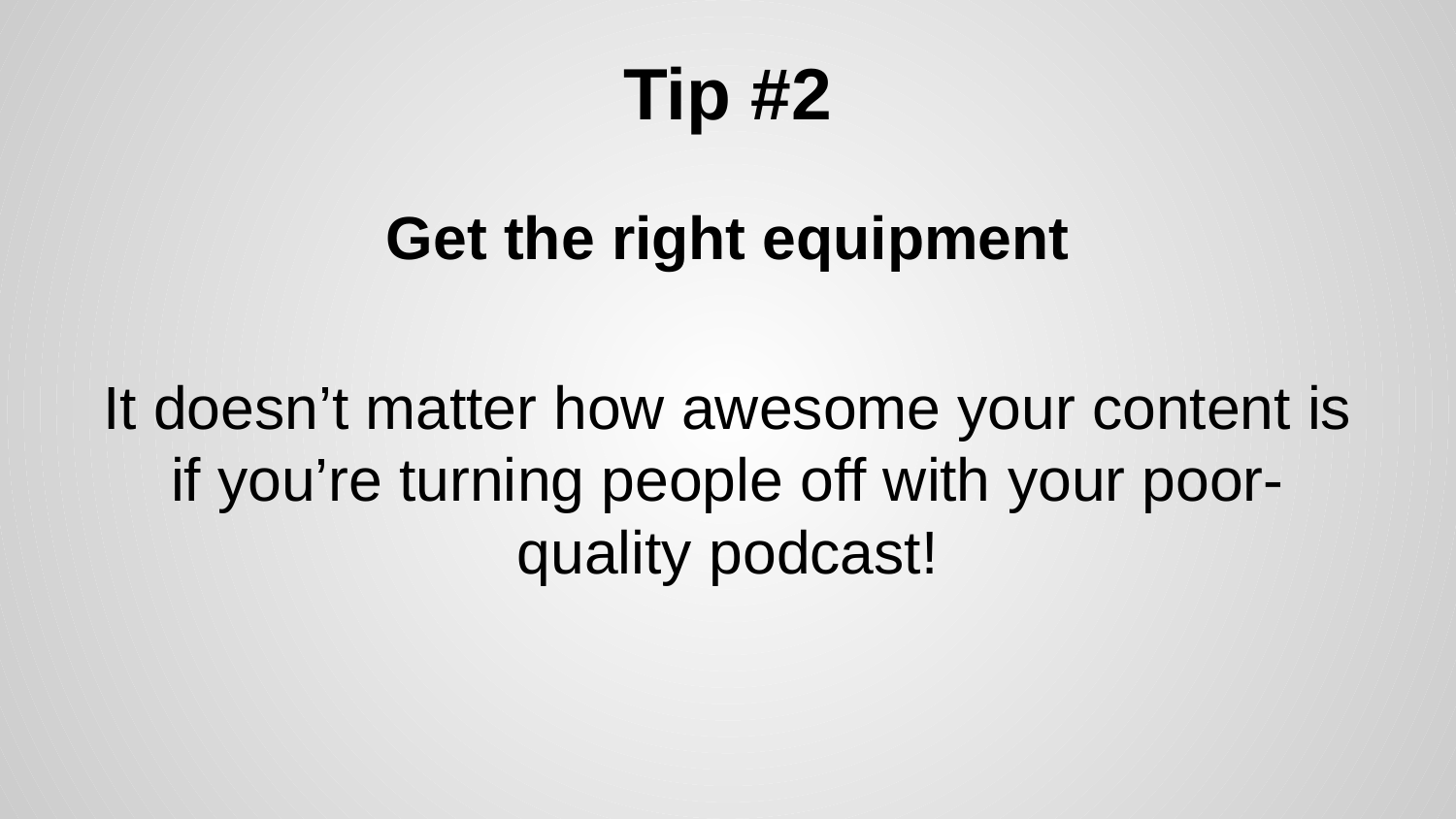

# Tip #2

Get the right equipment

It doesn’t matter how awesome your content is if you’re turning people off with your poor-quality podcast!